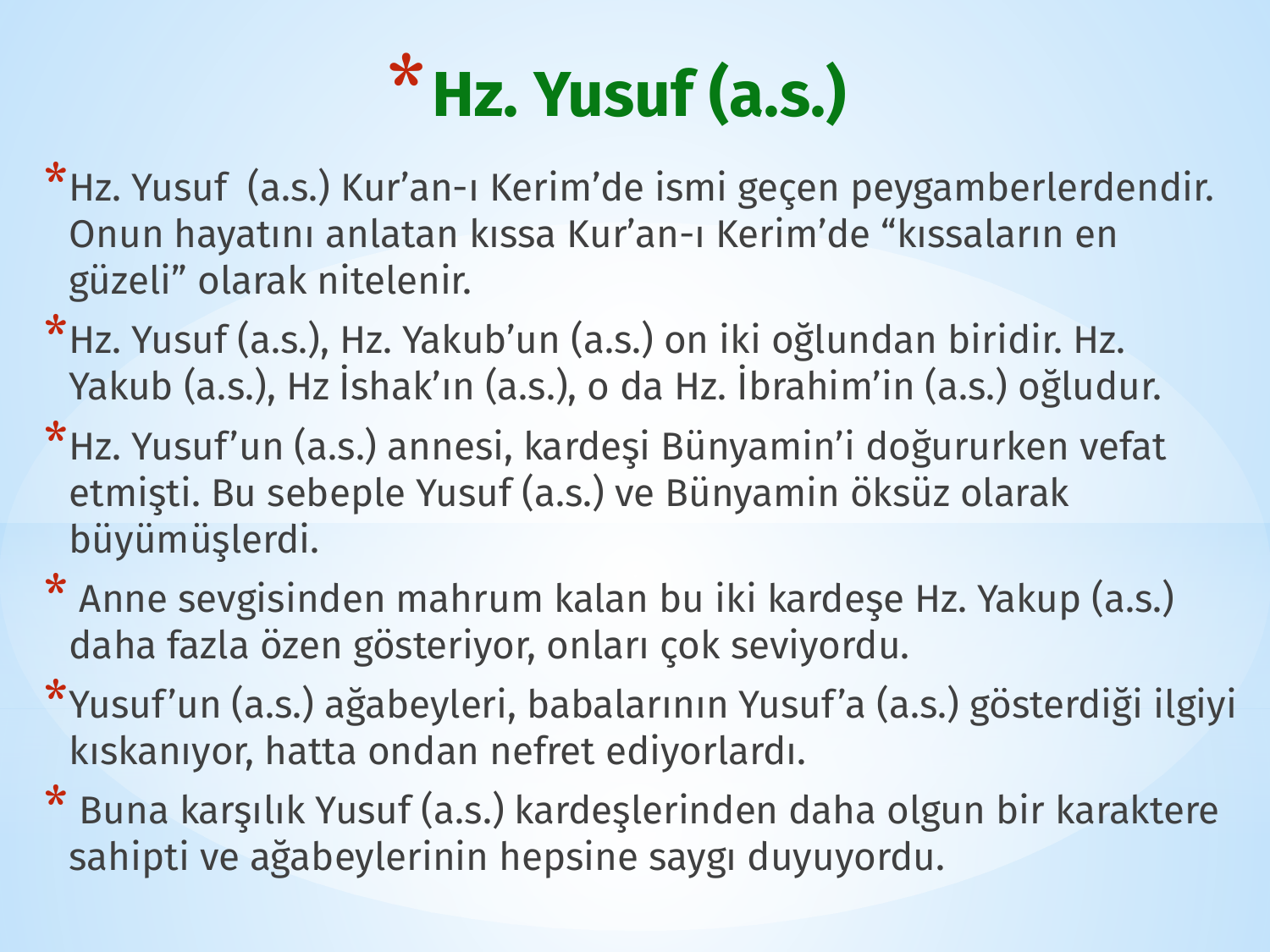

# Hz. Yusuf (a.s.)
Hz. Yusuf  (a.s.) Kur’an-ı Kerim’de ismi geçen peygamberlerdendir. Onun hayatını anlatan kıssa Kur’an-ı Kerim’de “kıssaların en güzeli” olarak nitelenir.
Hz. Yusuf (a.s.), Hz. Yakub’un (a.s.) on iki oğlundan biridir. Hz.  Yakub (a.s.), Hz İshak’ın (a.s.), o da Hz. İbrahim’in (a.s.) oğludur.
Hz. Yusuf’un (a.s.) annesi, kardeşi Bünyamin’i doğururken vefat etmişti. Bu sebeple Yusuf (a.s.) ve Bünyamin öksüz olarak büyümüşlerdi.
 Anne sevgisinden mahrum kalan bu iki kardeşe Hz. Yakup (a.s.) daha fazla özen gösteriyor, onları çok seviyordu.
Yusuf’un (a.s.) ağabeyleri, babalarının Yusuf’a (a.s.) gösterdiği ilgiyi kıskanıyor, hatta ondan nefret ediyorlardı.
 Buna karşılık Yusuf (a.s.) kardeşlerinden daha olgun bir karaktere sahipti ve ağabeylerinin hepsine saygı duyuyordu.